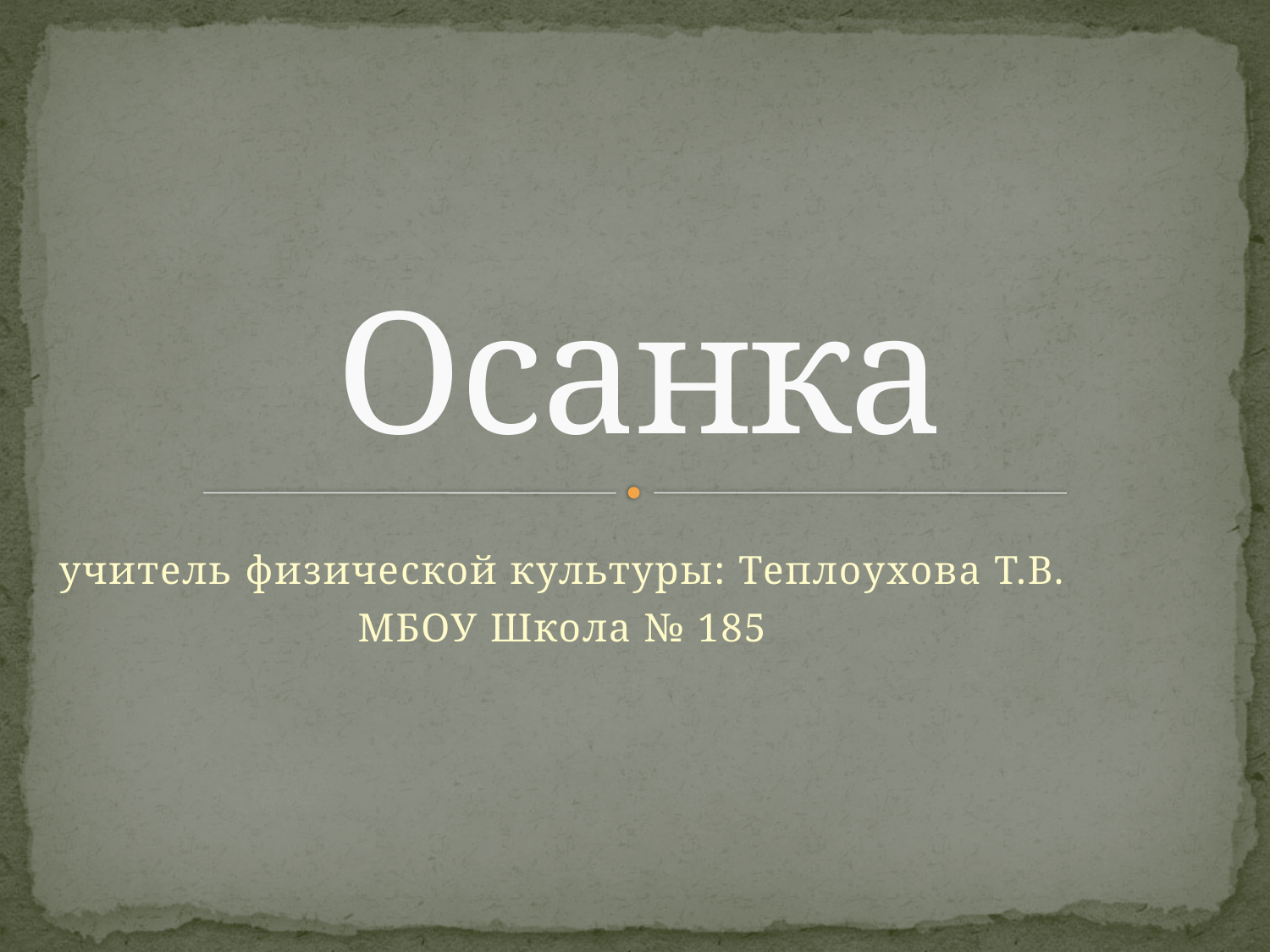

# Осанка
учитель физической культуры: Теплоухова Т.В.
МБОУ Школа № 185